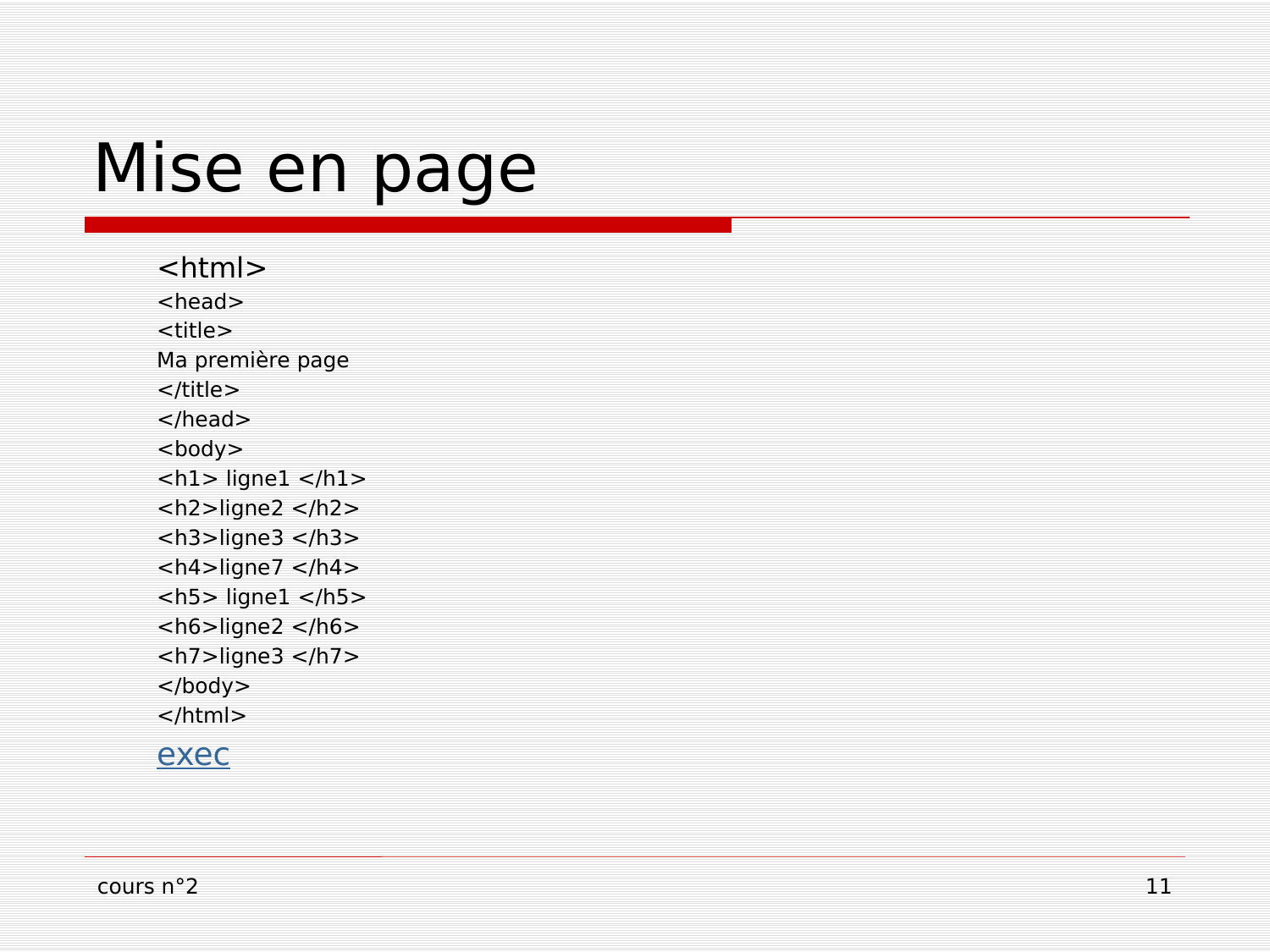

# Mise en page
<html>
<head>
<title>
Ma première page
</title>
</head>
<body>
<h1> ligne1 </h1>
<h2>ligne2 </h2>
<h3>ligne3 </h3>
<h4>ligne7 </h4>
<h5> ligne1 </h5>
<h6>ligne2 </h6>
<h7>ligne3 </h7>
</body>
</html>
exec
cours n°2
11